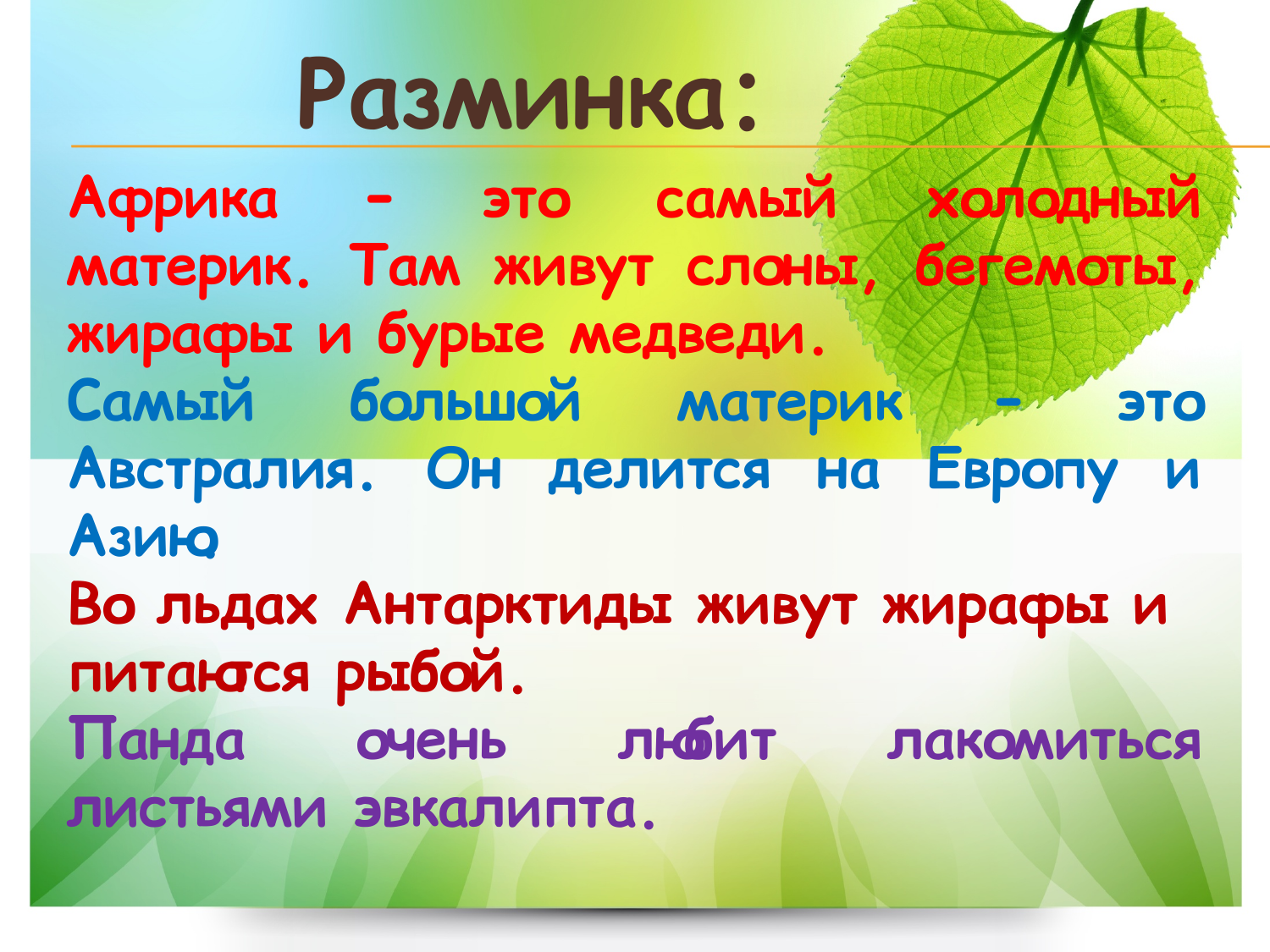

Разминка:
Африка – это самый холодный материк. Там живут слоны, бегемоты, жирафы и бурые медведи.
Самый большой материк – это Австралия. Он делится на Европу и Азию.
Во льдах Антарктиды живут жирафы и питаются рыбой.
Панда очень любит лакомиться листьями эвкалипта.